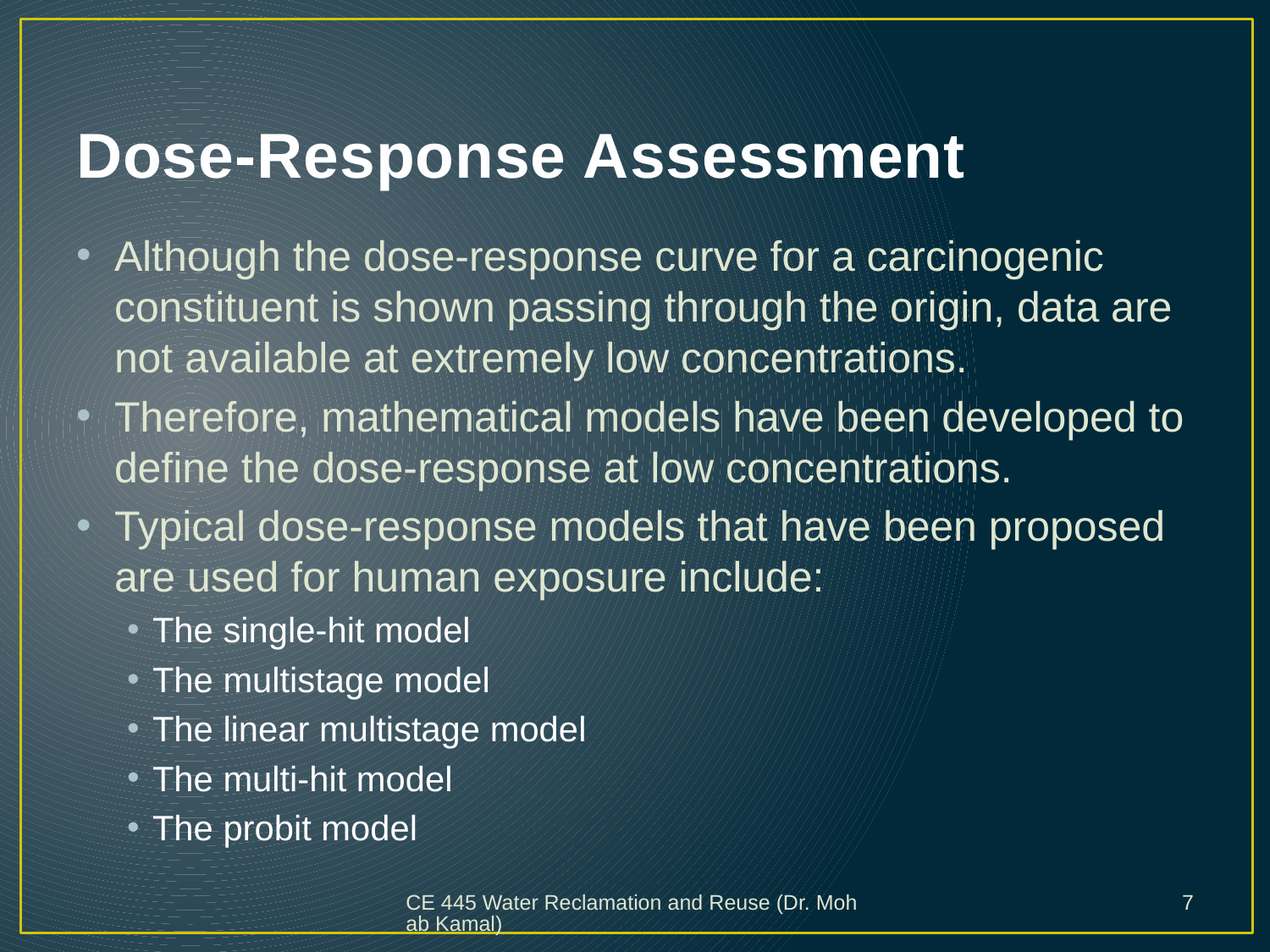

# Dose-Response Assessment
Although the dose-response curve for a carcinogenic constituent is shown passing through the origin, data are not available at extremely low concentrations.
Therefore, mathematical models have been developed to define the dose-response at low concentrations.
Typical dose-response models that have been proposed are used for human exposure include:
The single-hit model
The multistage model
The linear multistage model
The multi-hit model
The probit model
CE 445 Water Reclamation and Reuse (Dr. Mohab Kamal)
7